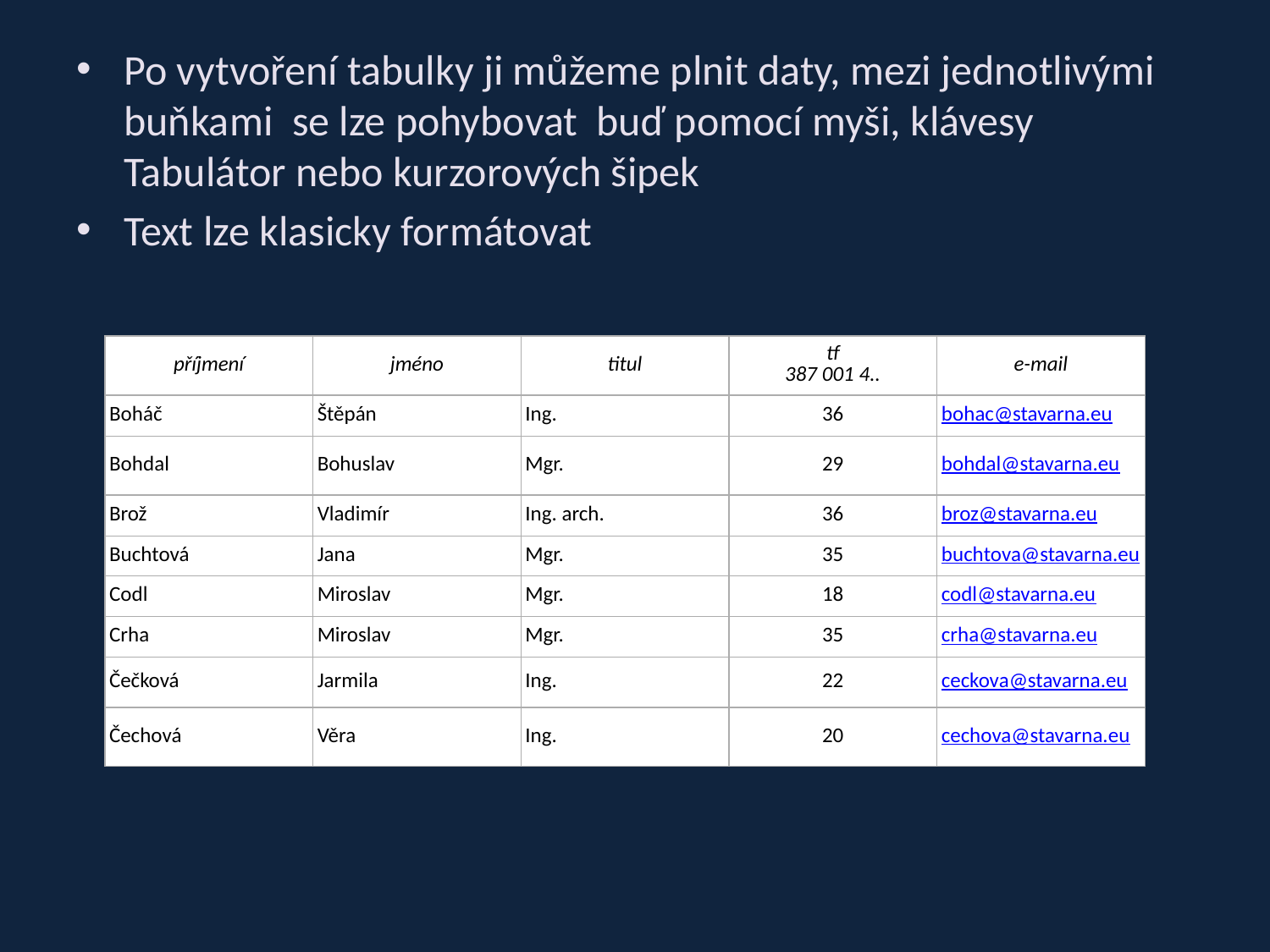

Po vytvoření tabulky ji můžeme plnit daty, mezi jednotlivými buňkami  se lze pohybovat  buď pomocí myši, klávesy Tabulátor nebo kurzorových šipek
Text lze klasicky formátovat

| příjmení | jméno | titul | tf 387 001 4.. | e-mail |
| --- | --- | --- | --- | --- |
| Boháč | Štěpán | Ing. | 36 | bohac@stavarna.eu |
| Bohdal | Bohuslav | Mgr. | 29 | bohdal@stavarna.eu |
| Brož | Vladimír | Ing. arch. | 36 | broz@stavarna.eu |
| Buchtová | Jana | Mgr. | 35 | buchtova@stavarna.eu |
| Codl | Miroslav | Mgr. | 18 | codl@stavarna.eu |
| Crha | Miroslav | Mgr. | 35 | crha@stavarna.eu |
| Čečková | Jarmila | Ing. | 22 | ceckova@stavarna.eu |
| Čechová | Věra | Ing. | 20 | cechova@stavarna.eu |